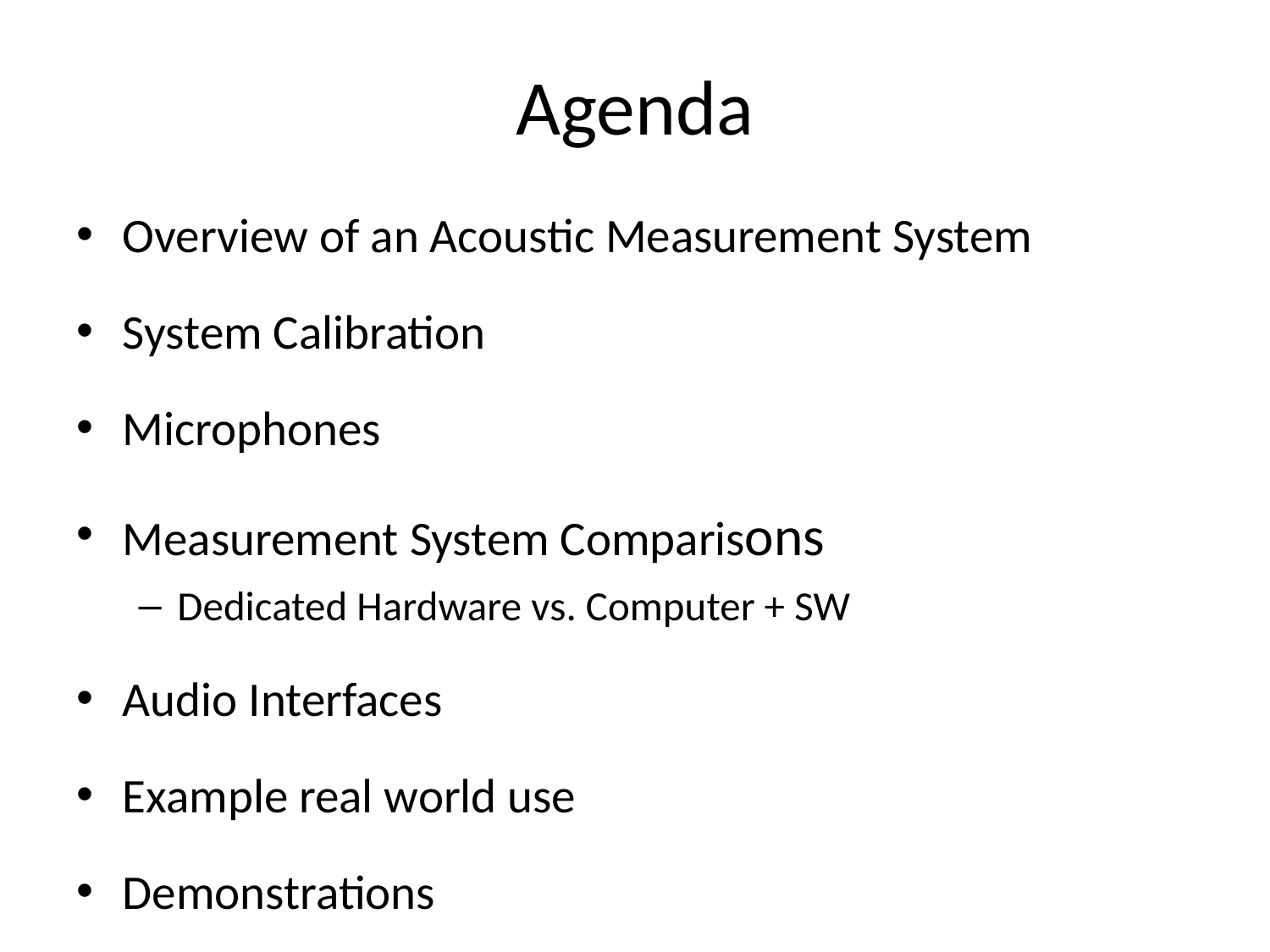

# Agenda
Overview of an Acoustic Measurement System
System Calibration
Microphones
Measurement System Comparisons
Dedicated Hardware vs. Computer + SW
Audio Interfaces
Example real world use
Demonstrations